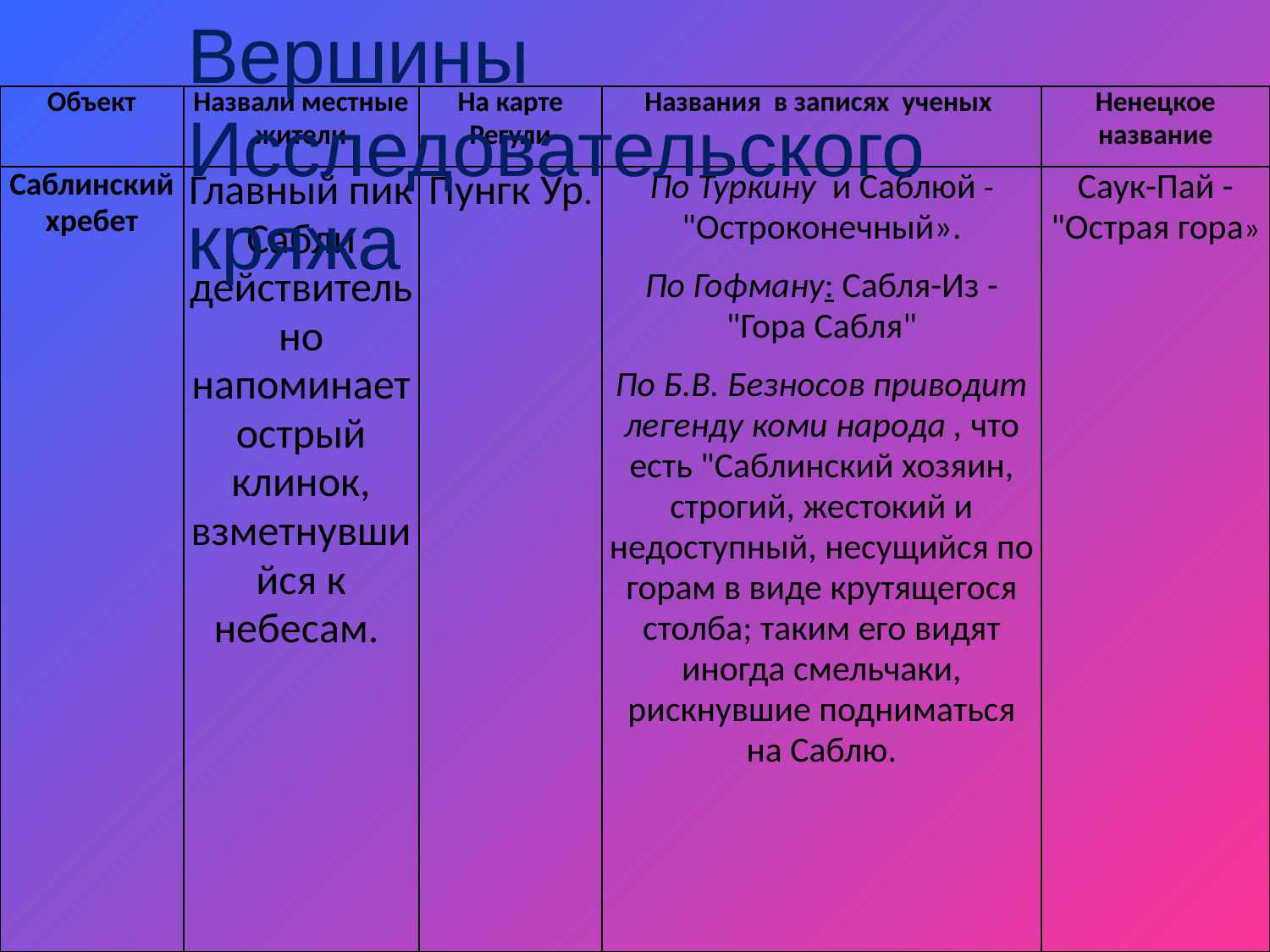

Вершины Исследовательского кряжа
| Объект | Назвали местные жители | На карте Регули | Названия в записях ученых | Ненецкое название |
| --- | --- | --- | --- | --- |
| Саблинский хребет | Главный пик Сабли действительно напоминает острый клинок, взметнувшийся к небесам. | Пунгк Ур. | По Туркину и Саблюй - "Остроконечный». По Гофману: Сабля-Из - "Гора Сабля" По Б.В. Безносов приводит легенду коми народа , что есть "Саблинский хозяин, строгий, жестокий и недоступный, несущийся по горам в виде крутящегося столба; таким его видят иногда смельчаки, рискнувшие подниматься на Саблю. | Саук-Пай - "Острая гора» |